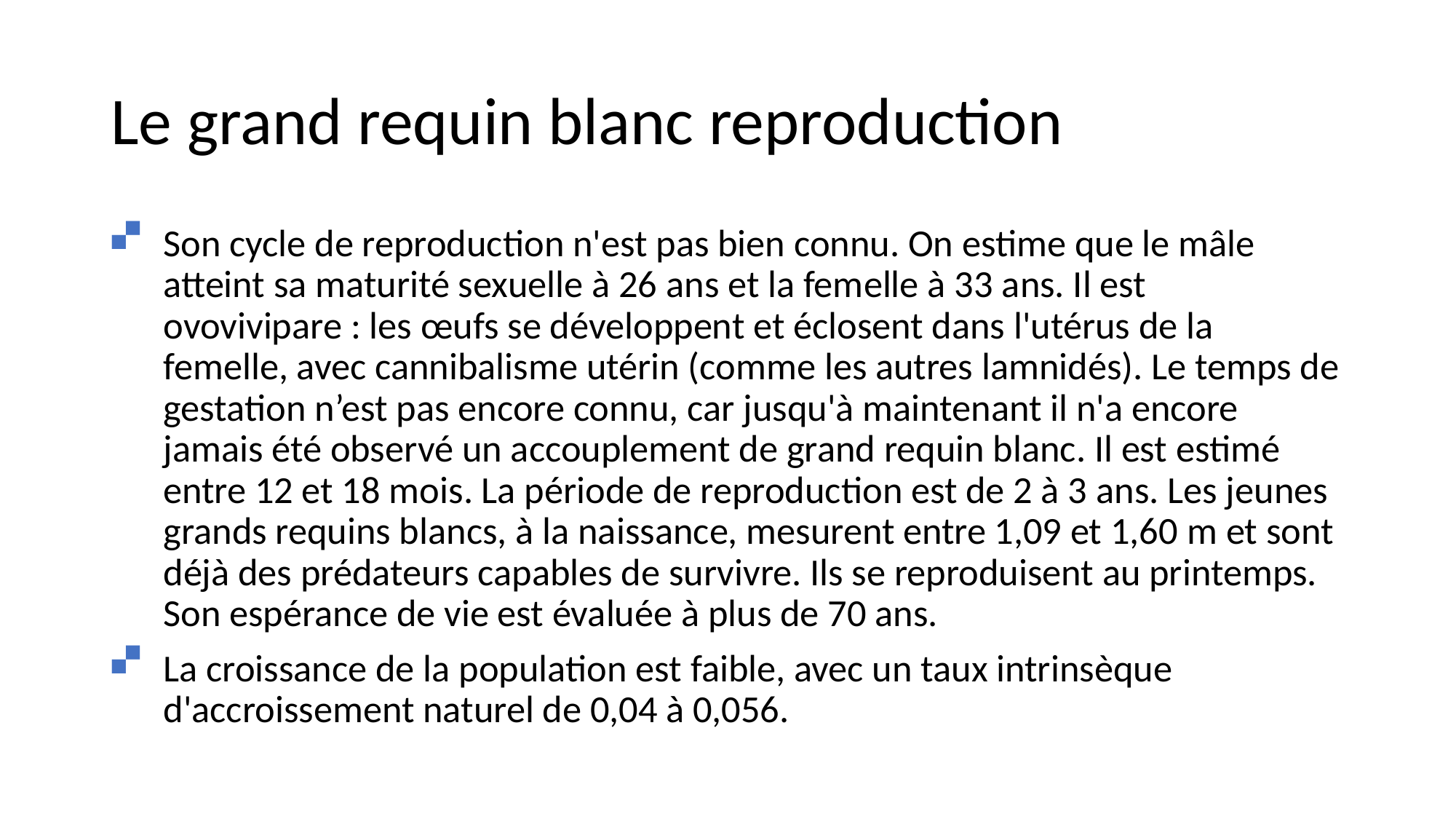

# Le grand requin blanc reproduction
Son cycle de reproduction n'est pas bien connu. On estime que le mâle atteint sa maturité sexuelle à 26 ans et la femelle à 33 ans. Il est ovovivipare : les œufs se développent et éclosent dans l'utérus de la femelle, avec cannibalisme utérin (comme les autres lamnidés). Le temps de gestation n’est pas encore connu, car jusqu'à maintenant il n'a encore jamais été observé un accouplement de grand requin blanc. Il est estimé entre 12 et 18 mois. La période de reproduction est de 2 à 3 ans. Les jeunes grands requins blancs, à la naissance, mesurent entre 1,09 et 1,60 m et sont déjà des prédateurs capables de survivre. Ils se reproduisent au printemps. Son espérance de vie est évaluée à plus de 70 ans.
La croissance de la population est faible, avec un taux intrinsèque d'accroissement naturel de 0,04 à 0,056.